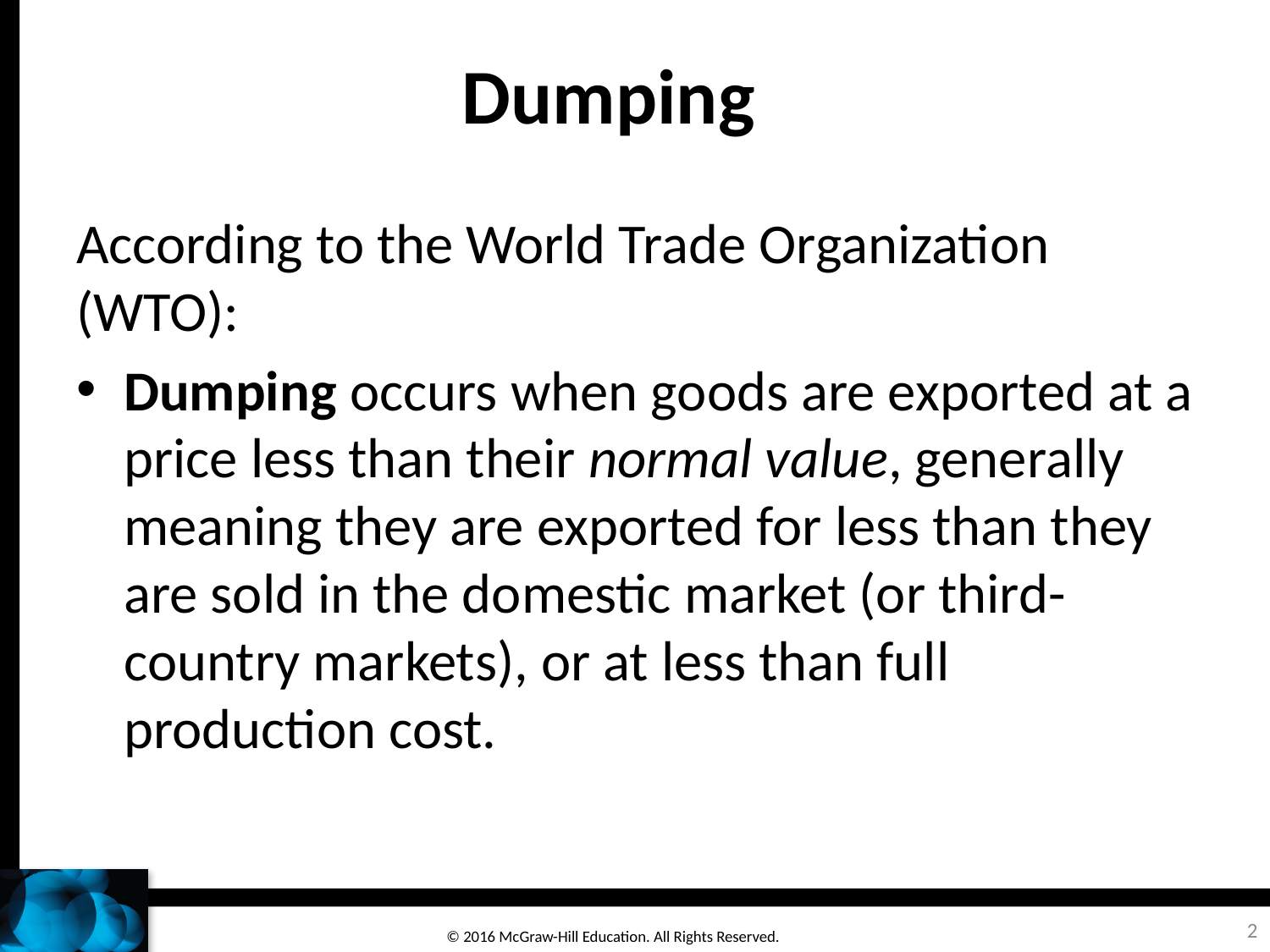

# Dumping
According to the World Trade Organization (WTO):
Dumping occurs when goods are exported at a price less than their normal value, generally meaning they are exported for less than they are sold in the domestic market (or third-country markets), or at less than full production cost.

2
© 2016 McGraw-Hill Education. All Rights Reserved.